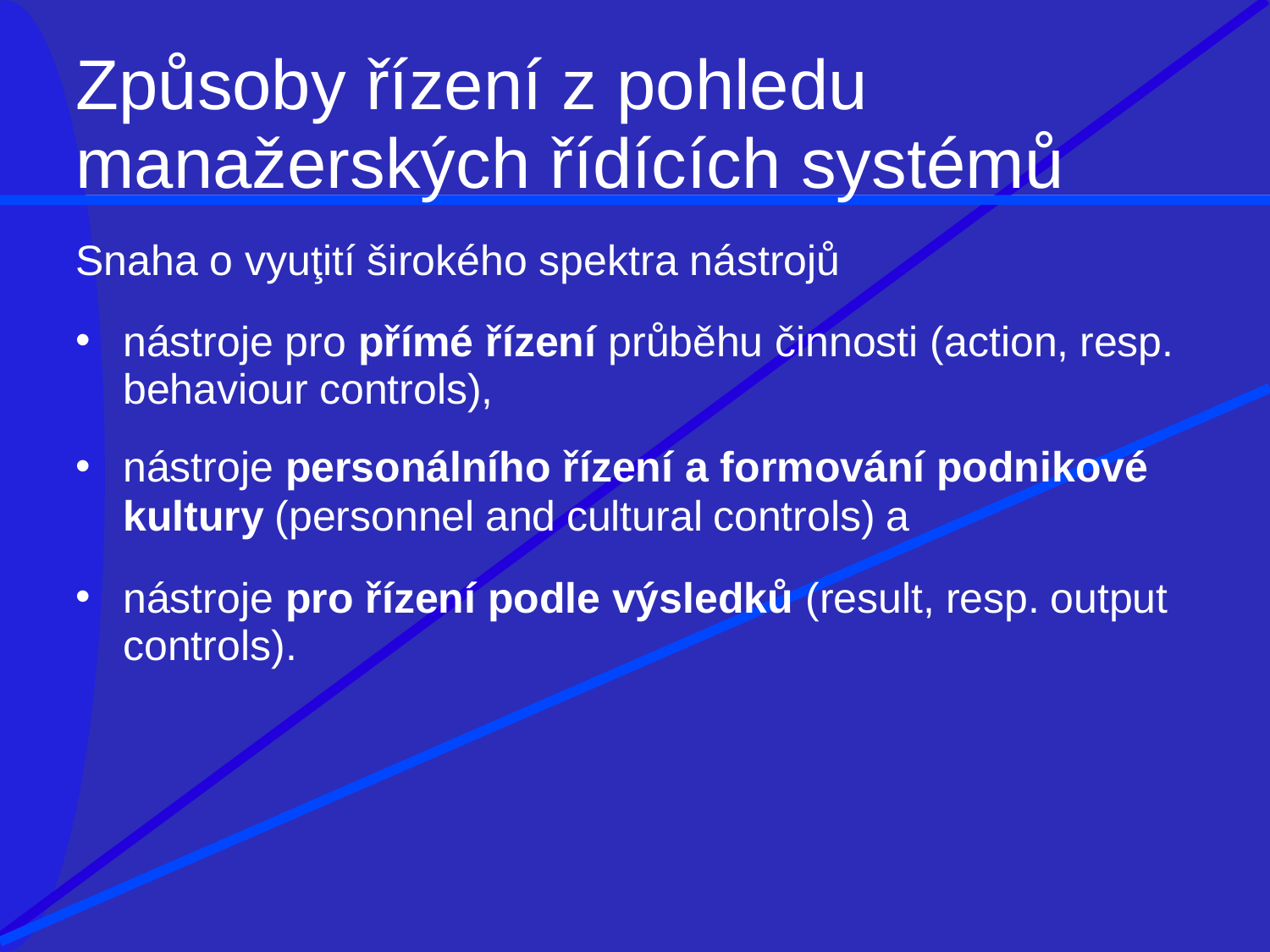

# Způsoby řízení z pohledu manažerských řídících systémů
Snaha o vyuţití širokého spektra nástrojů
nástroje pro přímé řízení průběhu činnosti (action, resp. behaviour controls),
nástroje personálního řízení a formování podnikové
kultury (personnel and cultural controls) a
nástroje pro řízení podle výsledků (result, resp. output controls).